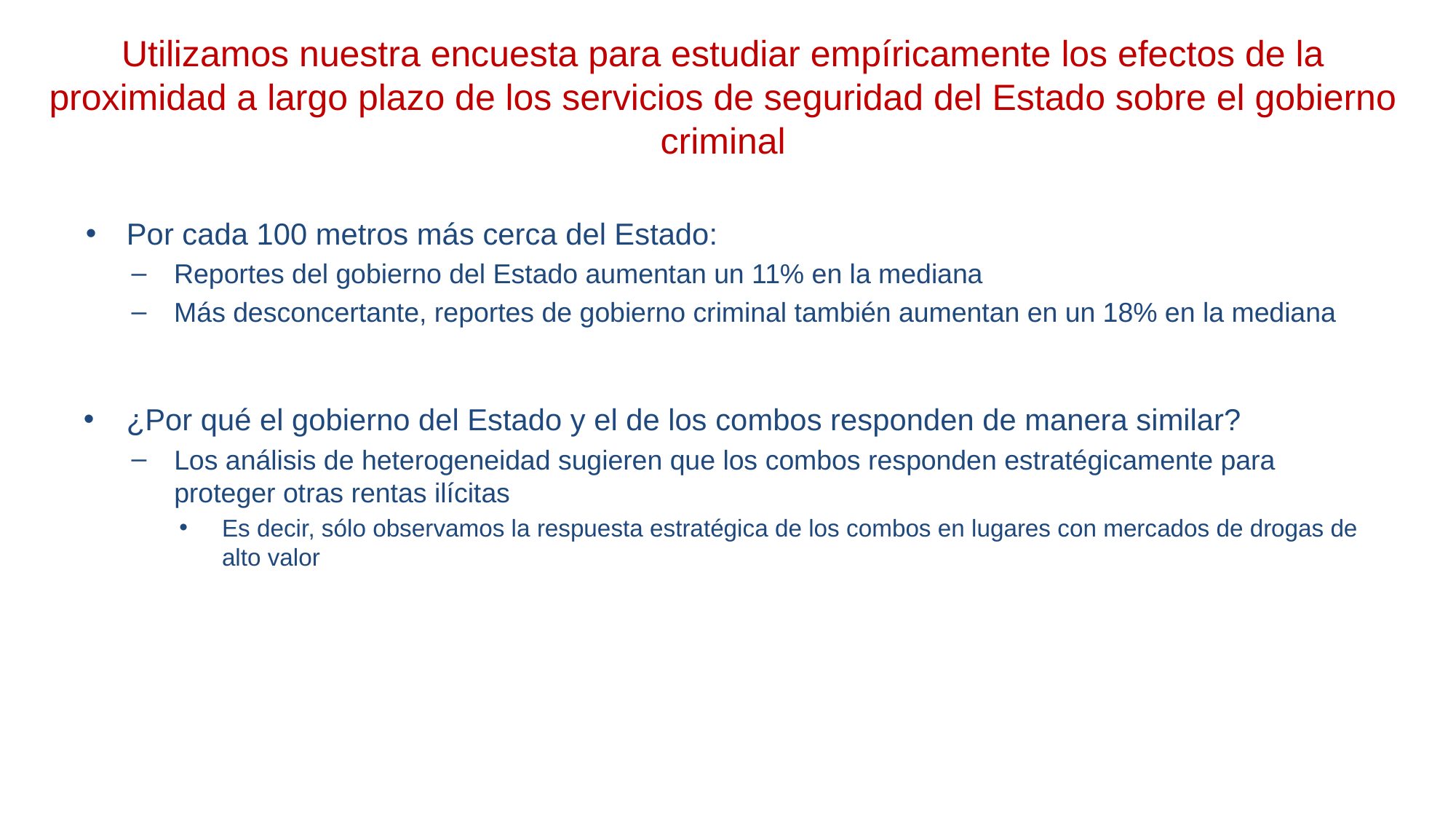

# Utilizamos nuestra encuesta para estudiar empíricamente los efectos de la proximidad a largo plazo de los servicios de seguridad del Estado sobre el gobierno criminal
Por cada 100 metros más cerca del Estado:
Reportes del gobierno del Estado aumentan un 11% en la mediana
Más desconcertante, reportes de gobierno criminal también aumentan en un 18% en la mediana

¿Por qué el gobierno del Estado y el de los combos responden de manera similar?
Los análisis de heterogeneidad sugieren que los combos responden estratégicamente para proteger otras rentas ilícitas
Es decir, sólo observamos la respuesta estratégica de los combos en lugares con mercados de drogas de alto valor